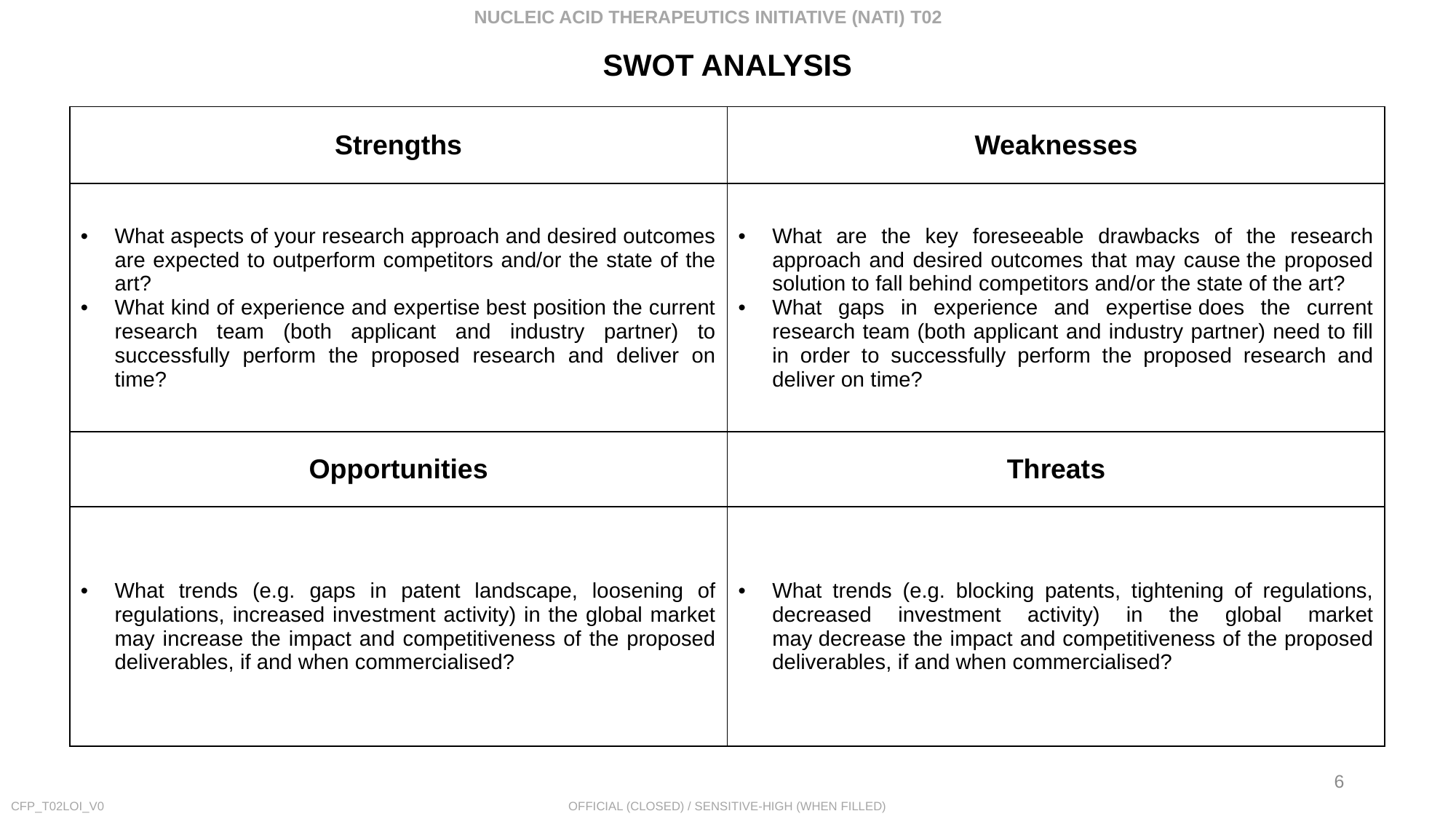

SWOT ANALYSIS
| Strengths | Weaknesses |
| --- | --- |
| What aspects of your research approach and desired outcomes are expected to outperform competitors and/or the state of the art? What kind of experience and expertise best position the current research team (both applicant and industry partner) to successfully perform the proposed research and deliver on time? | What are the key foreseeable drawbacks of the research approach and desired outcomes that may cause the proposed solution to fall behind competitors and/or the state of the art? What gaps in experience and expertise does the current research team (both applicant and industry partner) need to fill in order to successfully perform the proposed research and deliver on time? |
| Opportunities | Threats |
| What trends (e.g. gaps in patent landscape, loosening of regulations, increased investment activity) in the global market may increase the impact and competitiveness of the proposed deliverables, if and when commercialised? | What trends (e.g. blocking patents, tightening of regulations, decreased investment activity) in the global market may decrease the impact and competitiveness of the proposed deliverables, if and when commercialised? |
6